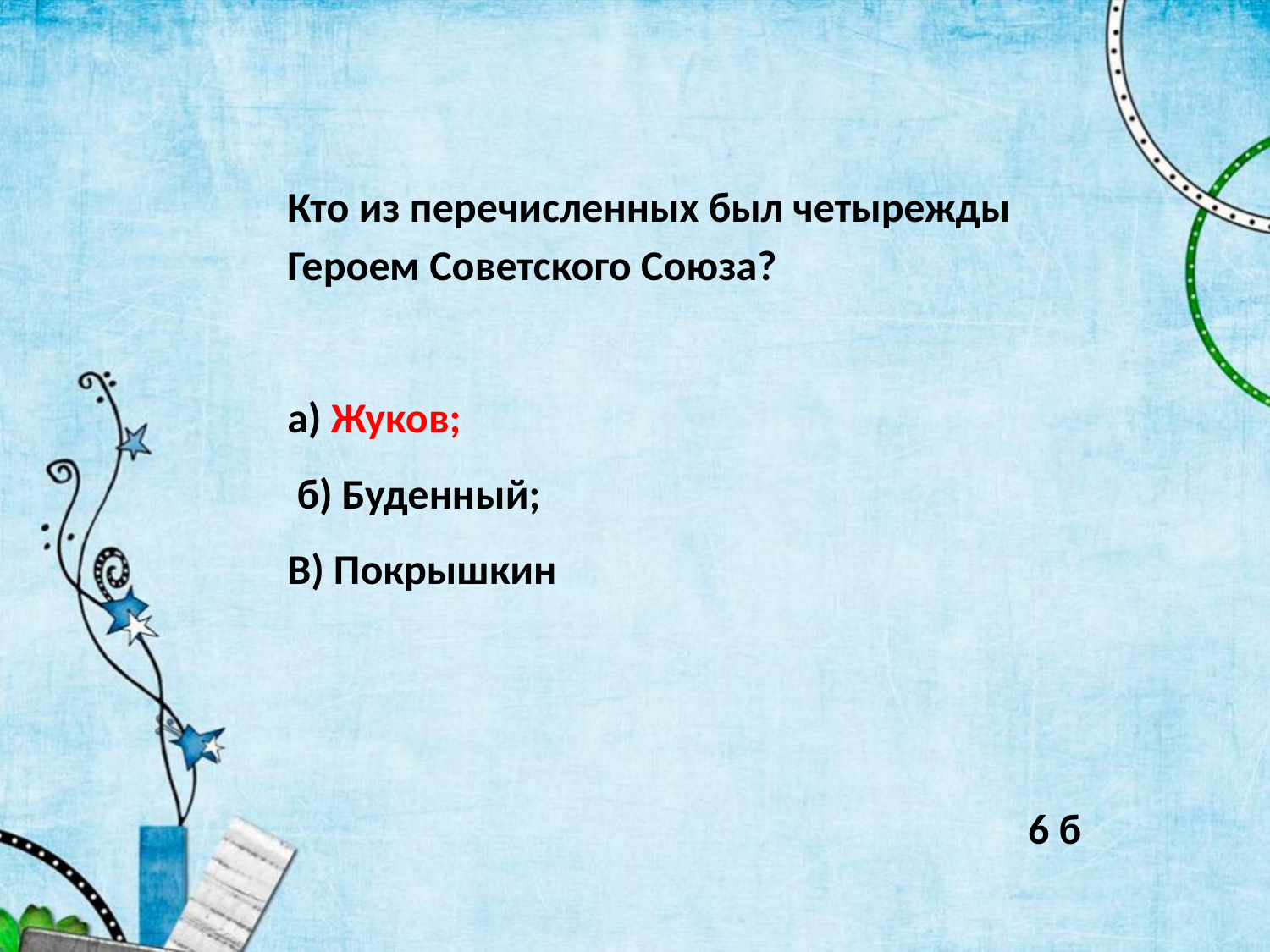

Кто из перечисленных был четырежды Героем Советского Союза?

а) Жуков;
 б) Буденный;
В) Покрышкин
6 б